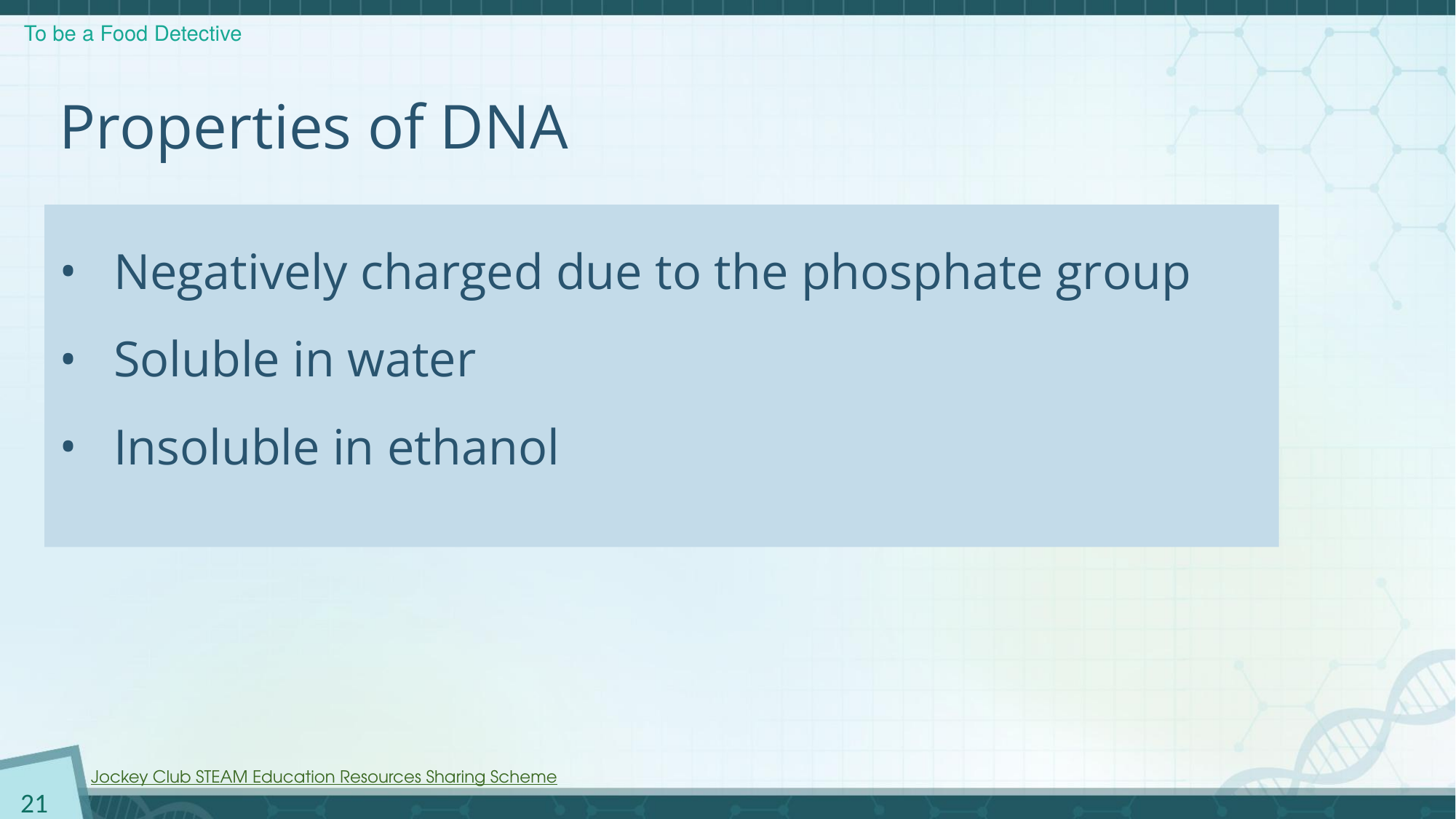

# Properties of DNA
Negatively charged due to the phosphate group
Soluble in water
Insoluble in ethanol

21